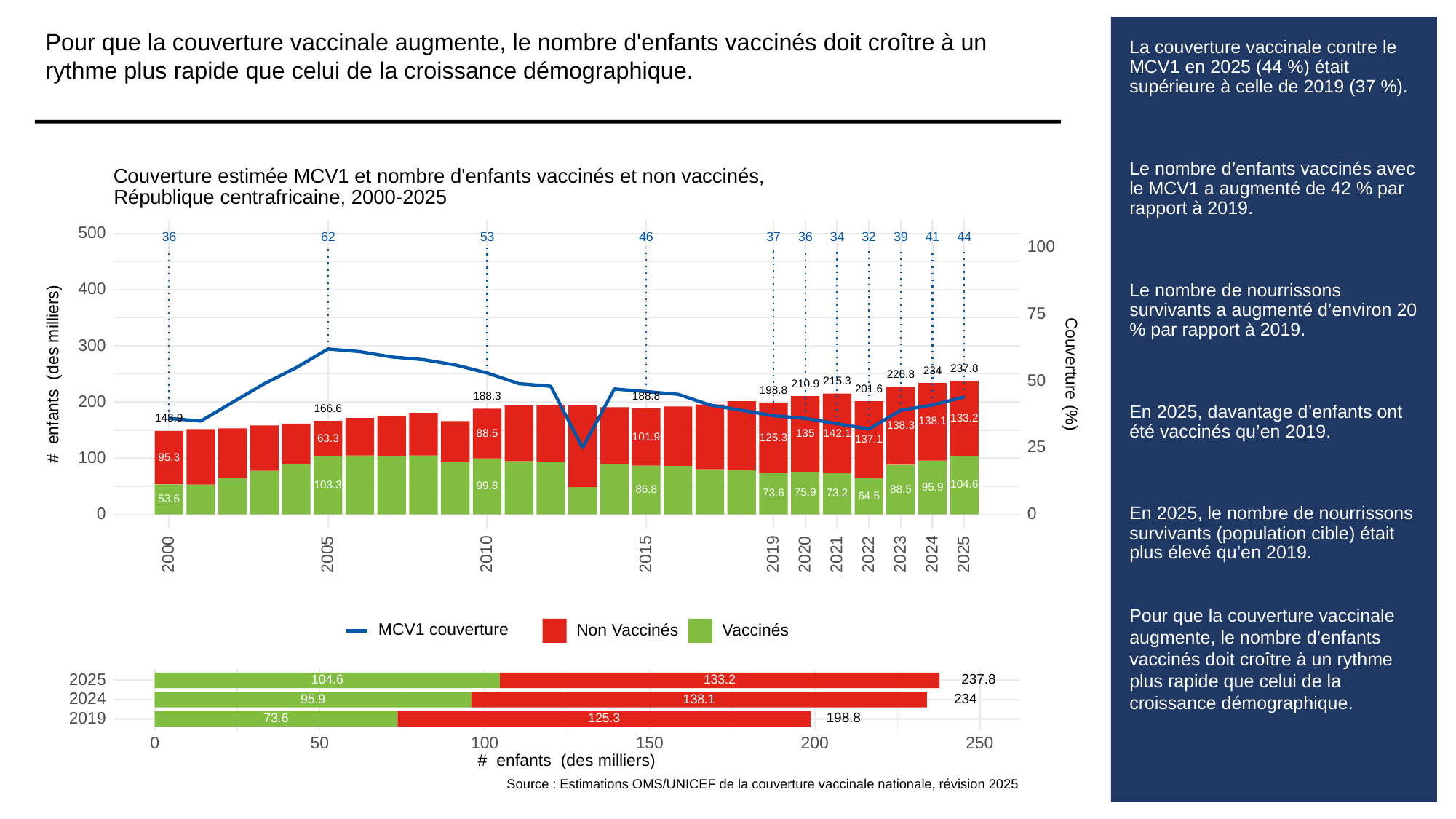

Pour que la couverture vaccinale augmente, le nombre d'enfants vaccinés doit croître à un rythme plus rapide que celui de la croissance démographique.
# La couverture vaccinale contre le MCV1 en 2025 (44 %) était supérieure à celle de 2019 (37 %).

Le nombre d’enfants vaccinés avec le MCV1 a augmenté de 42 % par rapport à 2019.

Le nombre de nourrissons survivants a augmenté d’environ 20 % par rapport à 2019.

En 2025, davantage d’enfants ont été vaccinés qu’en 2019.

En 2025, le nombre de nourrissons survivants (population cible) était plus élevé qu’en 2019.

Pour que la couverture vaccinale augmente, le nombre d’enfants vaccinés doit croître à un rythme plus rapide que celui de la croissance démographique.

Couverture estimée MCV1 et nombre d'enfants vaccinés et non vaccinés,
République centrafricaine, 2000-2025

500
36
53
37
36
34
32
39
62
46
41
44

100

400

75

300

237.8
#  enfants  (des milliers)
Couverture (%)
234
226.8

50
215.3
210.9

201.6
198.8

188.8
188.3

200

166.6

133.2
148.9

138.1

138.3

88.5
142.1
135

101.9
125.3
63.3
137.1
25
100
95.3

104.6
103.3
99.8
95.9

88.5
86.8

75.9
73.6
73.2
64.5
53.6
0
0

2023
2000
2005
2010
2015
2019
2020
2021
2022
2024
2025

MCV1 couverture
Non Vaccinés
Vaccinés

2025
237.8
133.2
104.6

2024
234
138.1
95.9

2019
198.8
73.6
125.3

0
50
100
150
200
250
#  enfants  (des milliers)
Source : Estimations OMS/UNICEF de la couverture vaccinale nationale, révision 2025